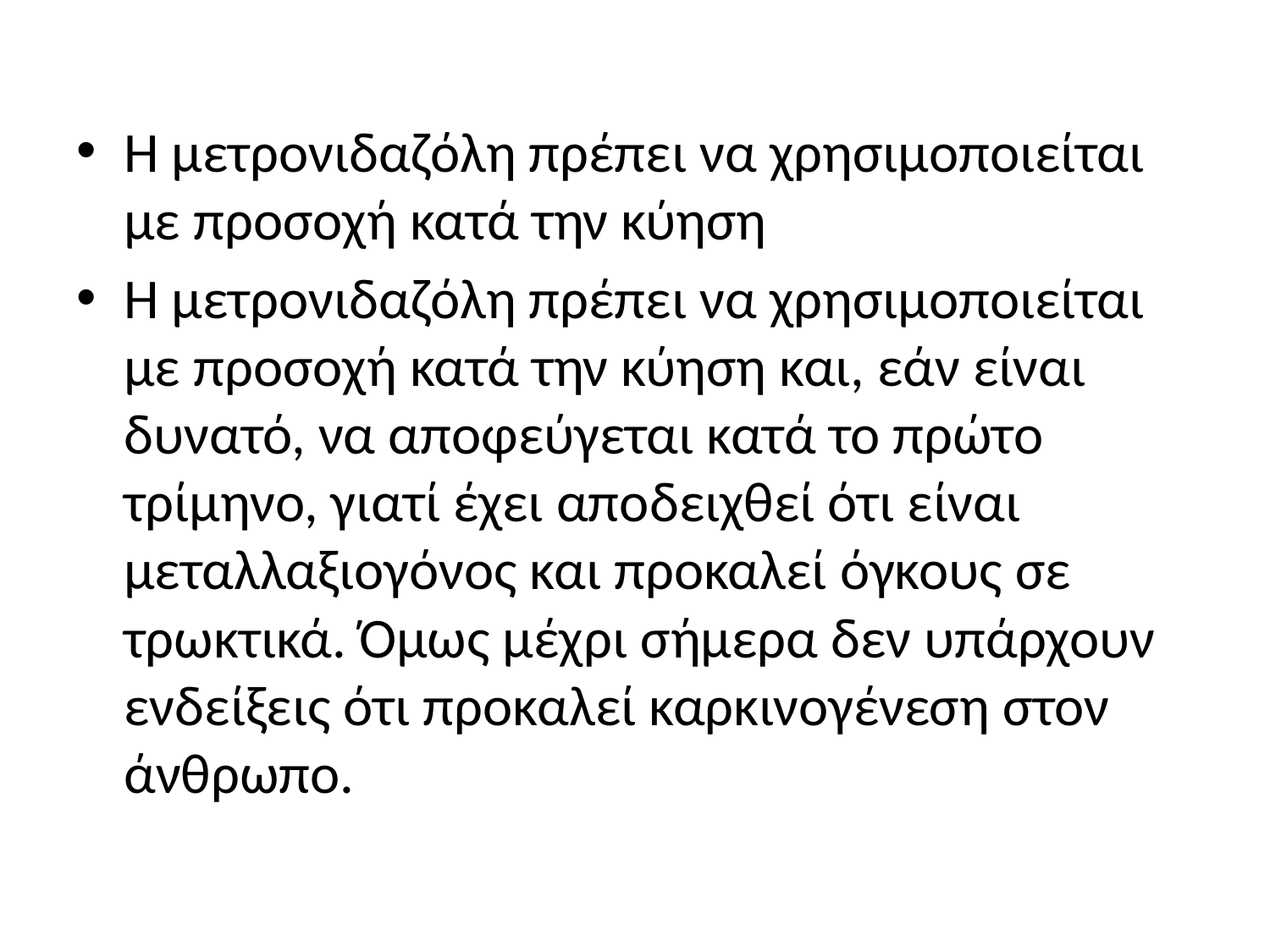

Η μετρονιδαζόλη πρέπει να χρησιμοποιείται με προσοχή κατά την κύηση
Η μετρονιδαζόλη πρέπει να χρησιμοποιείται με προσοχή κατά την κύηση και, εάν είναι δυνατό, να αποφεύγεται κατά το πρώτο τρίμηνο, γιατί έχει αποδειχθεί ότι είναι μεταλλαξιογόνος και προκαλεί όγκους σε τρωκτικά. Όμως μέχρι σήμερα δεν υπάρχουν ενδείξεις ότι προκαλεί καρκινογένεση στον άνθρωπο.